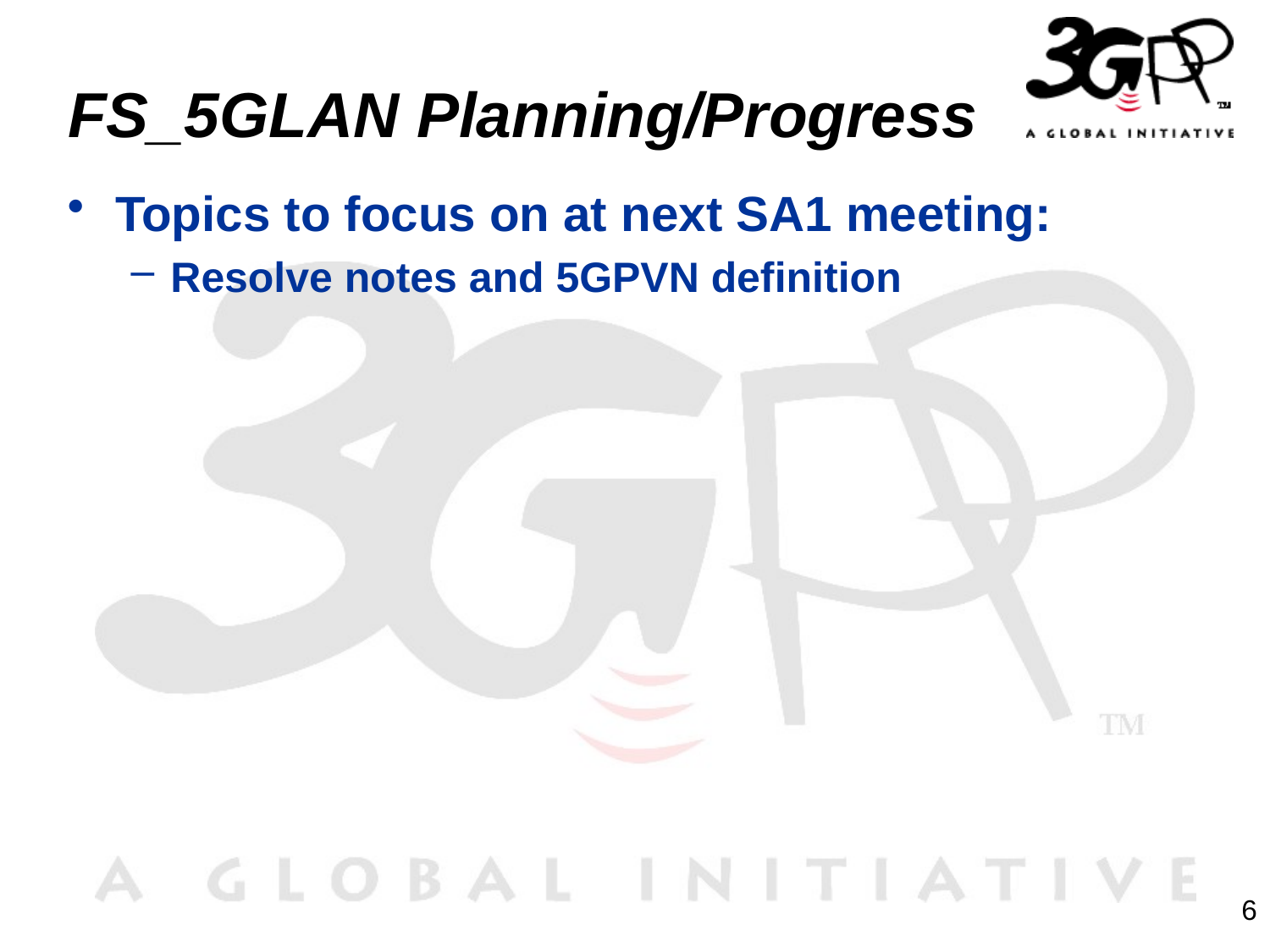

# FS_5GLAN Planning/Progress
Topics to focus on at next SA1 meeting:
Resolve notes and 5GPVN definition
6